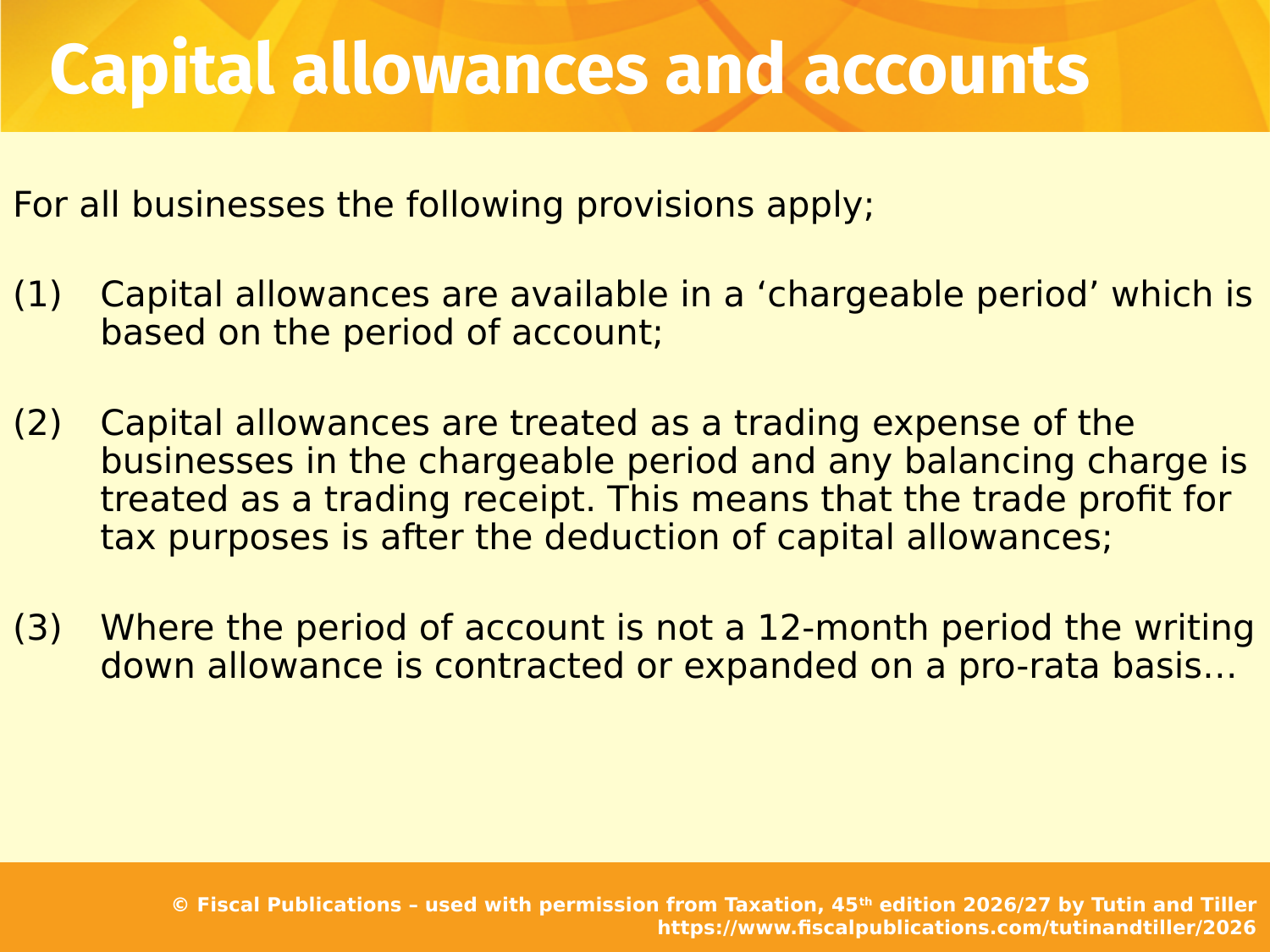

# Capital allowances and accounts

For all businesses the following provisions apply;

(1)	Capital allowances are available in a ‘chargeable period’ which is based on the period of account;

(2)	Capital allowances are treated as a trading expense of the businesses in the chargeable period and any balancing charge is treated as a trading receipt. This means that the trade profit for tax purposes is after the deduction of capital allowances;

(3)	Where the period of account is not a 12-month period the writing down allowance is contracted or expanded on a pro-rata basis…